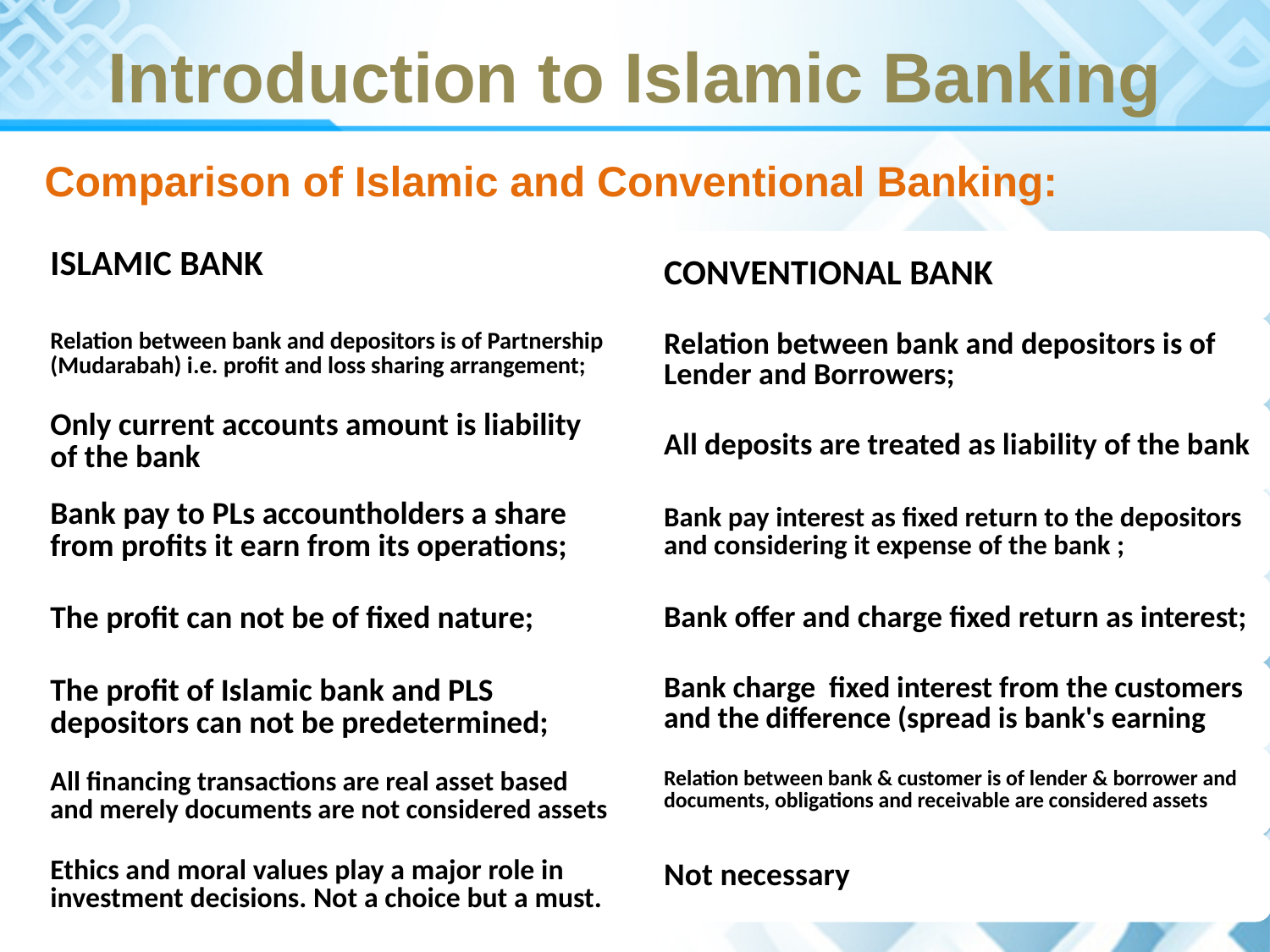

Introduction to Islamic Banking
Comparison of Islamic and Conventional Banking:

ISLAMIC BANK
Relation between bank and depositors is of Partnership (Mudarabah) i.e. profit and loss sharing arrangement;
Bank pay to PLs accountholders a share from profits it earn from its operations;
The profit can not be of fixed nature;
The profit of Islamic bank and PLS depositors can not be predetermined;
All financing transactions are real asset based and merely documents are not considered assets
Ethics and moral values play a major role in investment decisions. Not a choice but a must.
Only current accounts amount is liability of the bank
CONVENTIONAL BANK
Relation between bank and depositors is of Lender and Borrowers;
Bank pay interest as fixed return to the depositors and considering it expense of the bank ;
Bank offer and charge fixed return as interest;
Bank charge  fixed interest from the customers and the difference (spread is bank's earning
Relation between bank & customer is of lender & borrower and documents, obligations and receivable are considered assets
All deposits are treated as liability of the bank
Not necessary